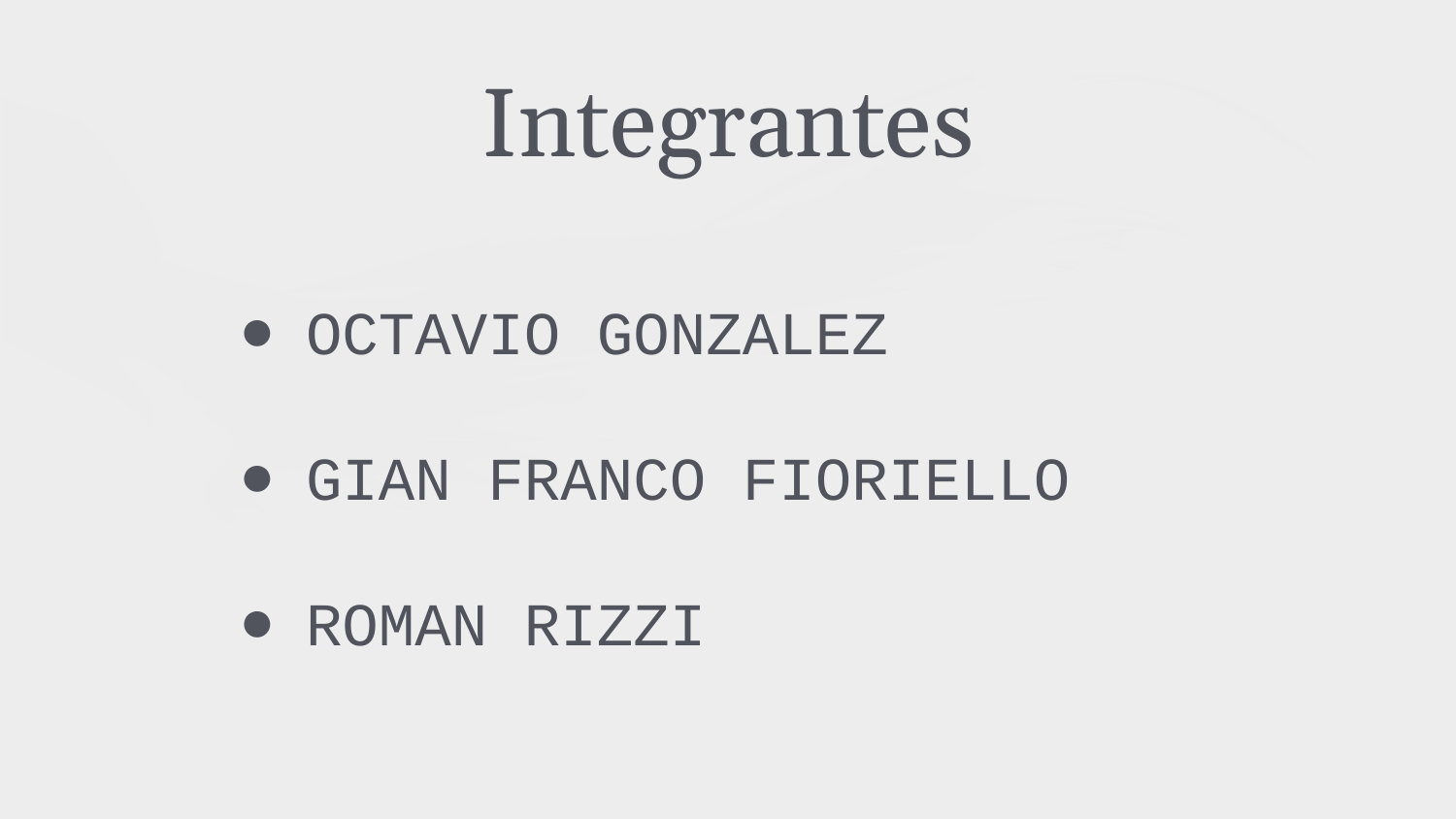

# Integrantes

OCTAVIO GONZALEZ

GIAN FRANCO FIORIELLO

ROMAN RIZZI